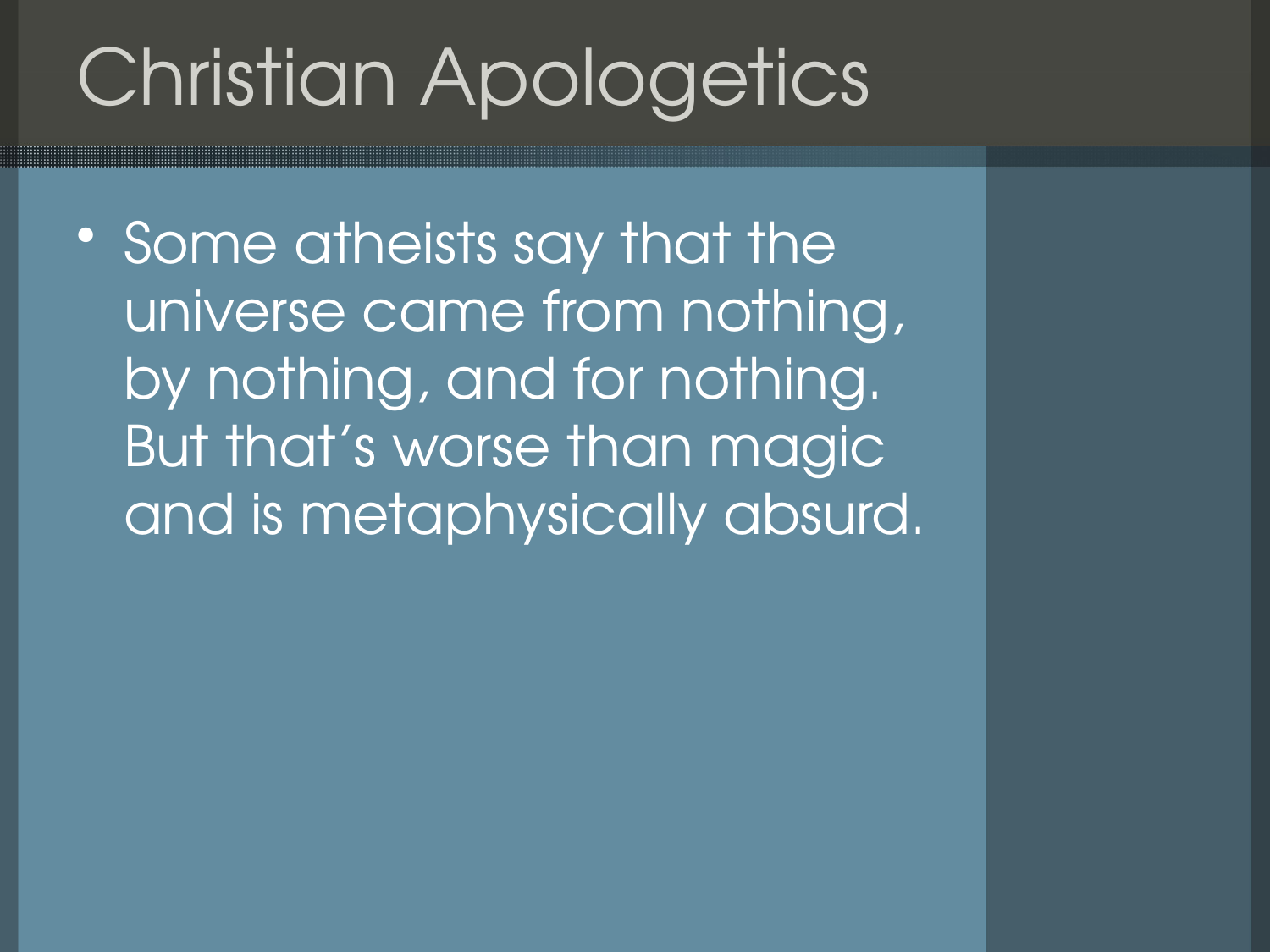

# Christian Apologetics
Some atheists say that the universe came from nothing, by nothing, and for nothing.  But that’s worse than magic and is metaphysically absurd.